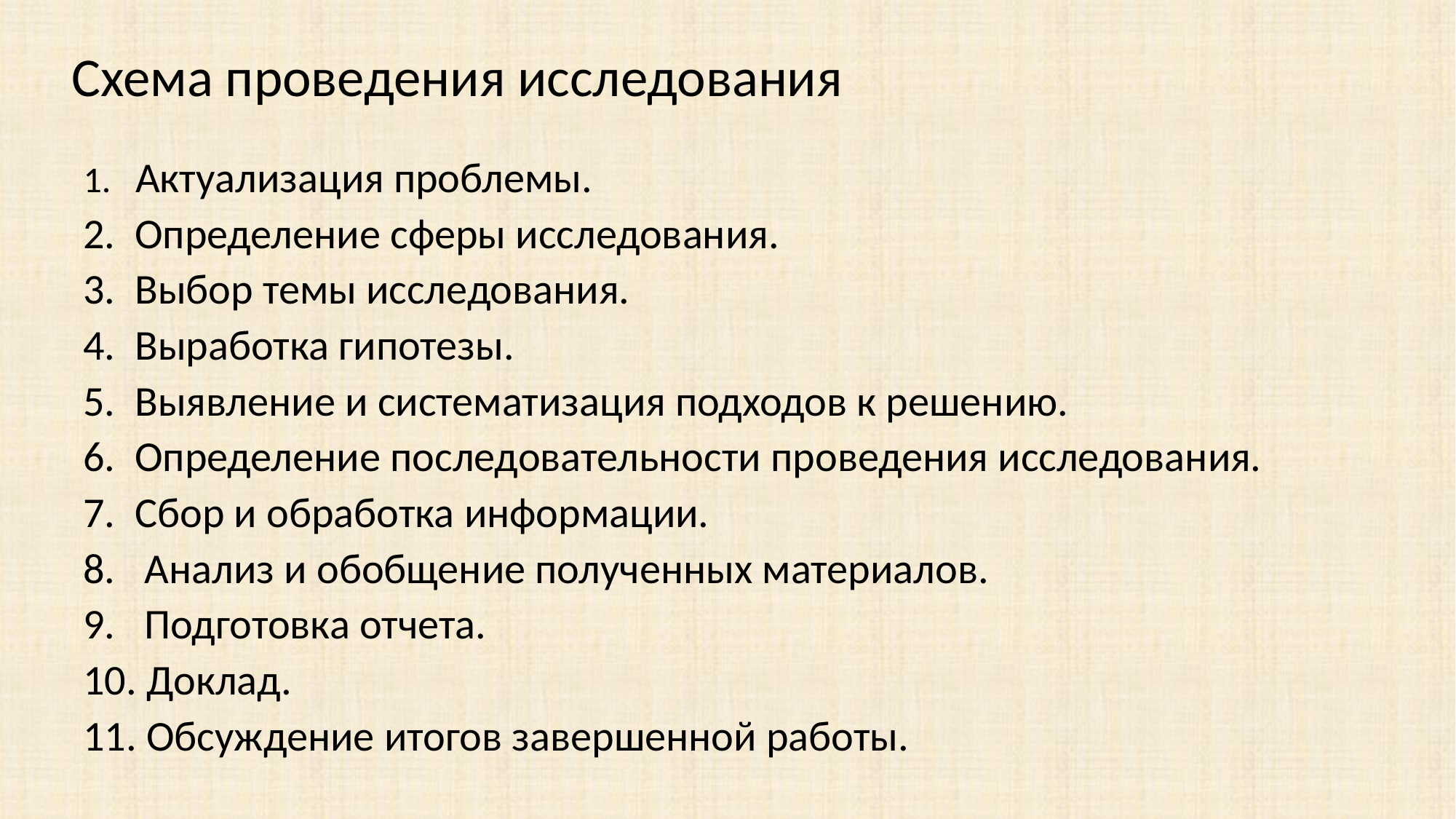

Схема проведения исследования
1.   Актуализация проблемы.
2.  Определение сферы исследования.
3.  Выбор темы исследования.
4.  Выработка гипотезы.
5.  Выявление и систематизация подходов к решению.
6.  Определение последовательности проведения исследования.
7.  Сбор и обработка информации.
8.   Анализ и обобщение полученных материалов.
9.   Подготовка отчета.
10. Доклад.
11. Обсуждение итогов завершенной работы.